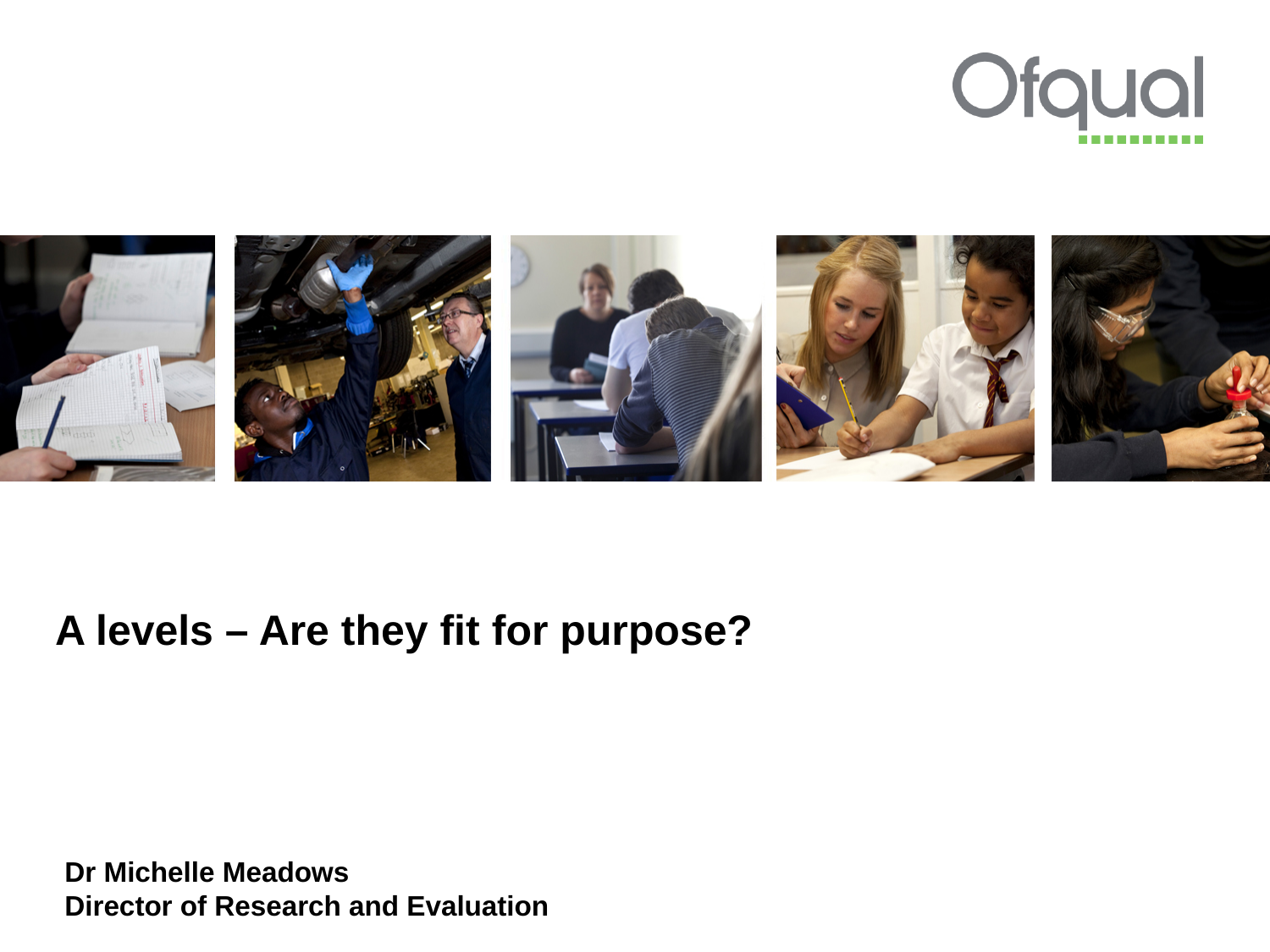

# A levels – Are they fit for purpose?
Dr Michelle Meadows
Director of Research and Evaluation